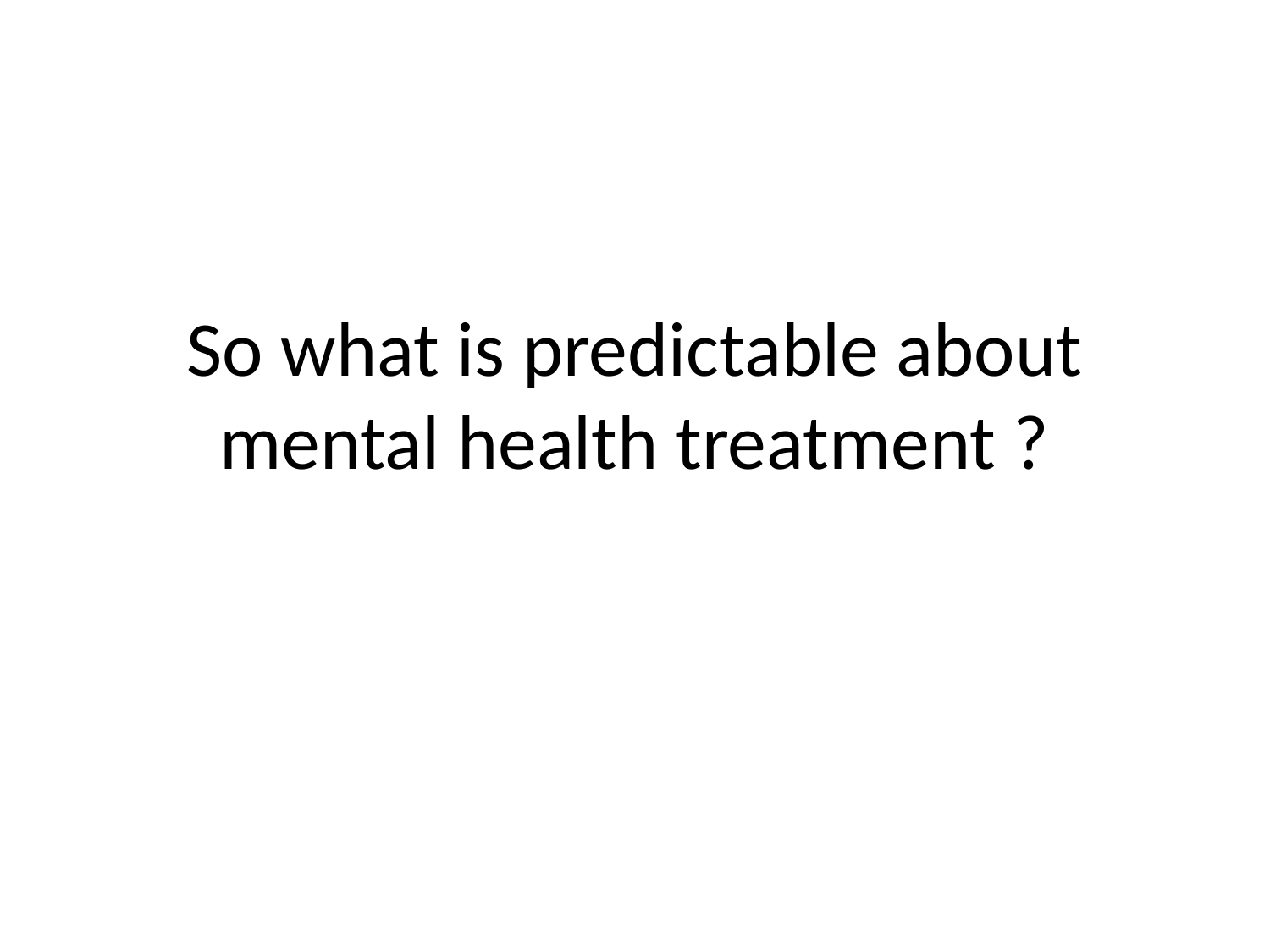

# So what is predictable about mental health treatment ?